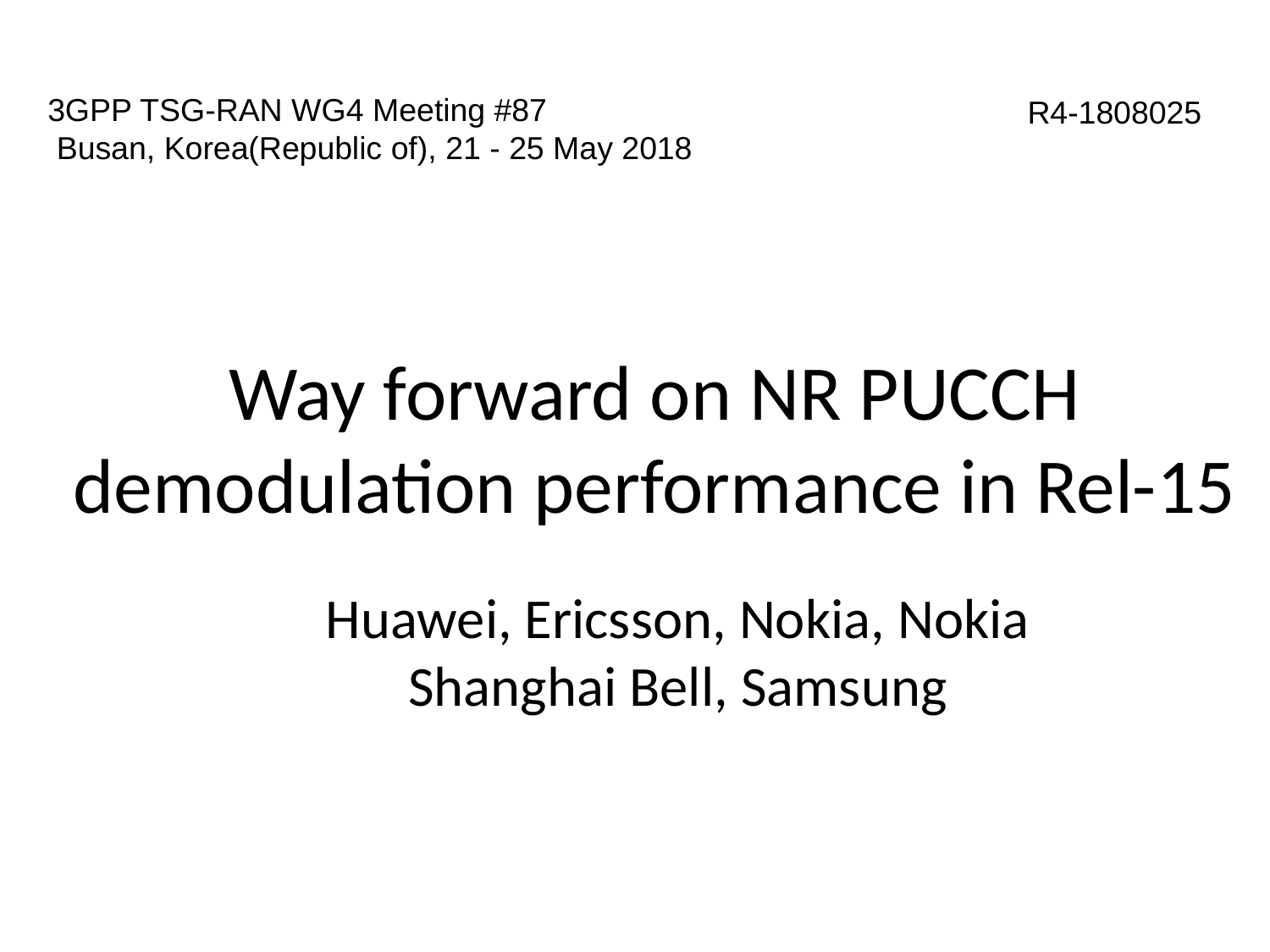

# 3GPP TSG-RAN WG4 Meeting #87 Busan, Korea(Republic of), 21 - 25 May 2018
R4-1808025
Way forward on NR PUCCH demodulation performance in Rel-15
Huawei, Ericsson, Nokia, Nokia Shanghai Bell, Samsung